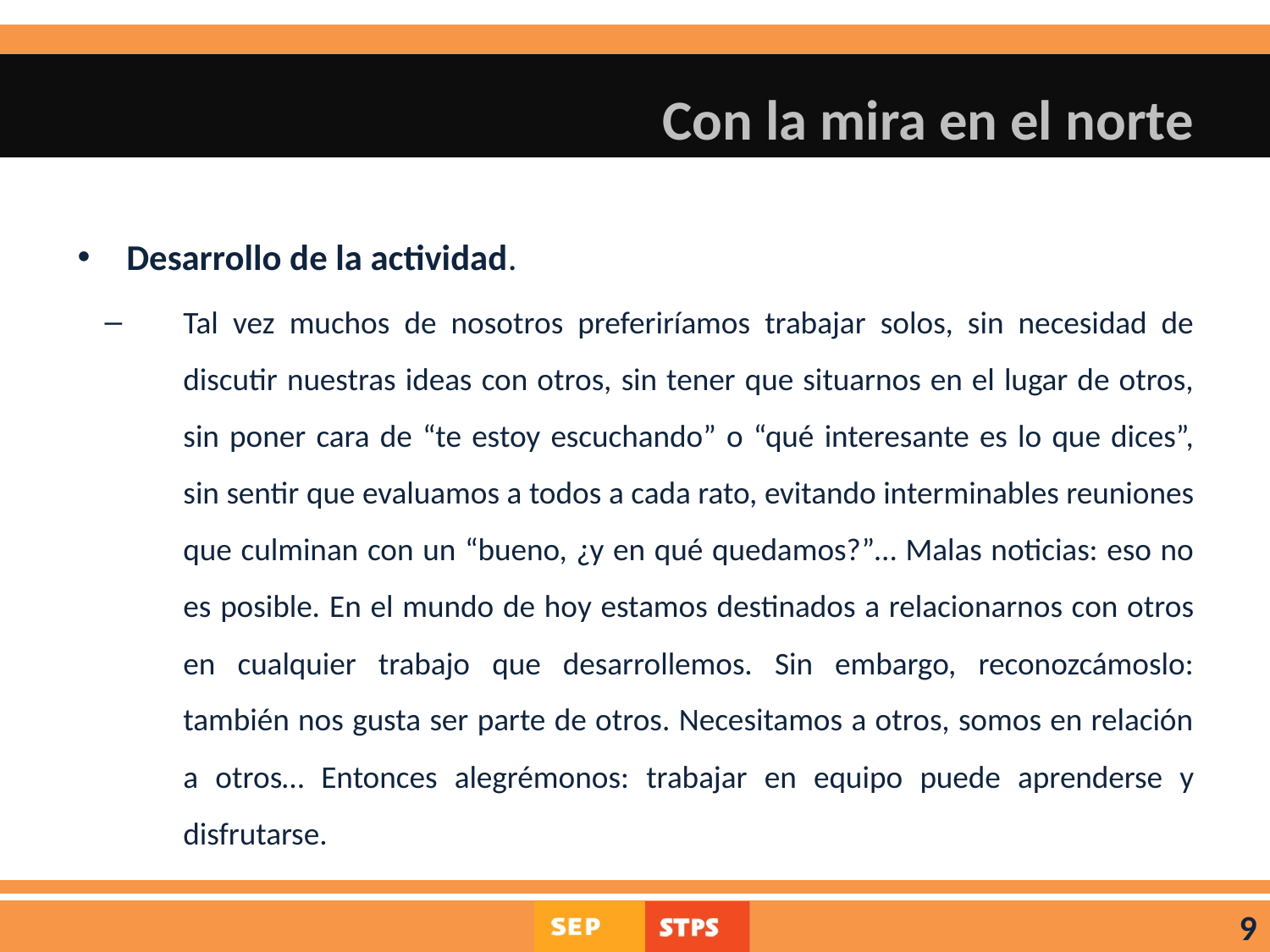

# Con la mira en el norte
Desarrollo de la actividad.
Tal vez muchos de nosotros preferiríamos trabajar solos, sin necesidad de discutir nuestras ideas con otros, sin tener que situarnos en el lugar de otros, sin poner cara de “te estoy escuchando” o “qué interesante es lo que dices”, sin sentir que evaluamos a todos a cada rato, evitando interminables reuniones que culminan con un “bueno, ¿y en qué quedamos?”… Malas noticias: eso no es posible. En el mundo de hoy estamos destinados a relacionarnos con otros en cualquier trabajo que desarrollemos. Sin embargo, reconozcámoslo: también nos gusta ser parte de otros. Necesitamos a otros, somos en relación a otros… Entonces alegrémonos: trabajar en equipo puede aprenderse y disfrutarse.

9